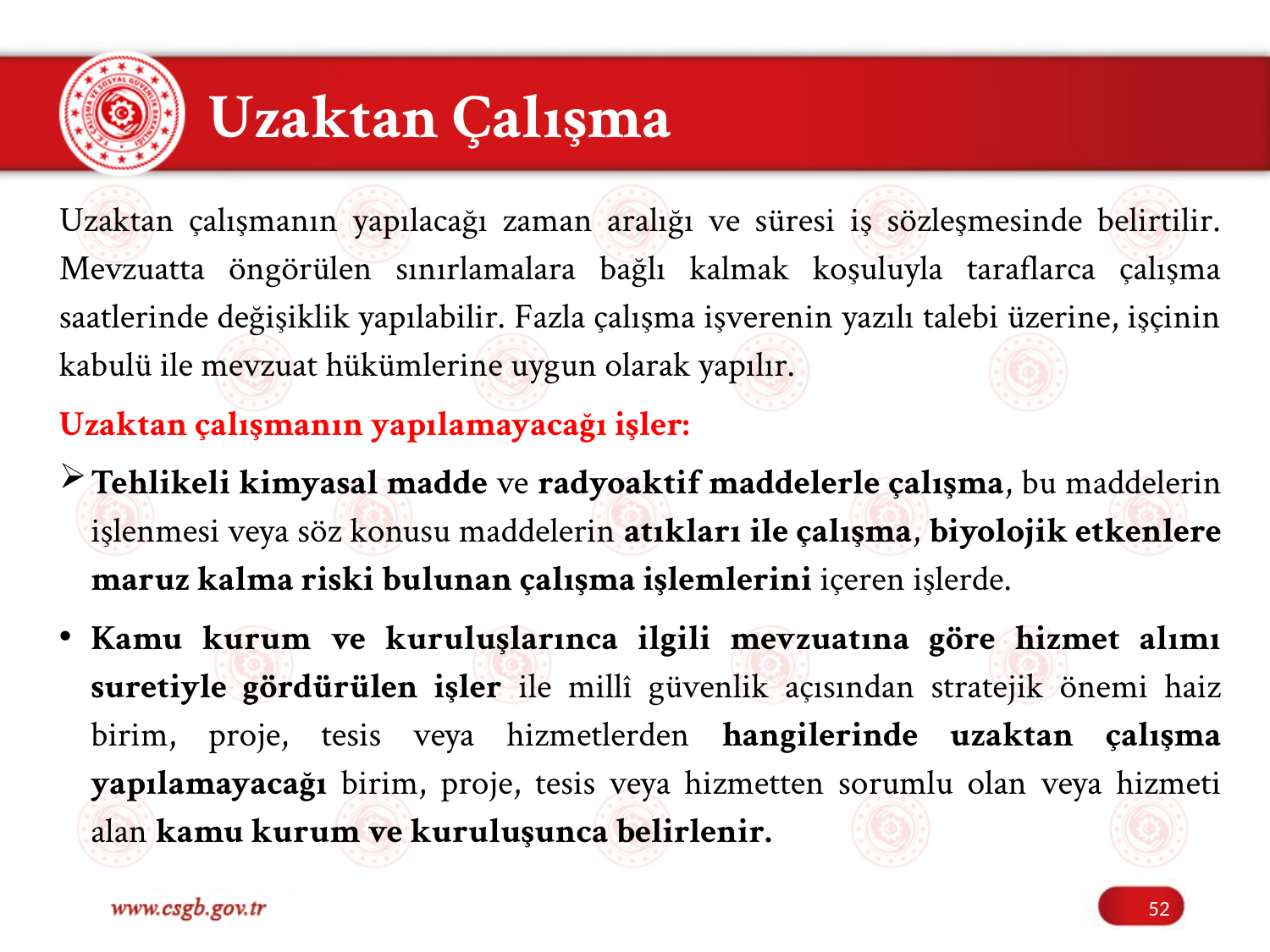

Uzaktan Çalışma
Uzaktan çalışmanın yapılacağı zaman aralığı ve süresi iş sözleşmesinde belirtilir. Mevzuatta öngörülen sınırlamalara bağlı kalmak koşuluyla taraflarca çalışma saatlerinde değişiklik yapılabilir. Fazla çalışma işverenin yazılı talebi üzerine, işçinin kabulü ile mevzuat hükümlerine uygun olarak yapılır.
Uzaktan çalışmanın yapılamayacağı işler:
Tehlikeli kimyasal madde ve radyoaktif maddelerle çalışma, bu maddelerin işlenmesi veya söz konusu maddelerin atıkları ile çalışma, biyolojik etkenlere maruz kalma riski bulunan çalışma işlemlerini içeren işlerde.
Kamu kurum ve kuruluşlarınca ilgili mevzuatına göre hizmet alımı suretiyle gördürülen işler ile millî güvenlik açısından stratejik önemi haiz birim, proje, tesis veya hizmetlerden hangilerinde uzaktan çalışma yapılamayacağı birim, proje, tesis veya hizmetten sorumlu olan veya hizmeti alan kamu kurum ve kuruluşunca belirlenir.

52